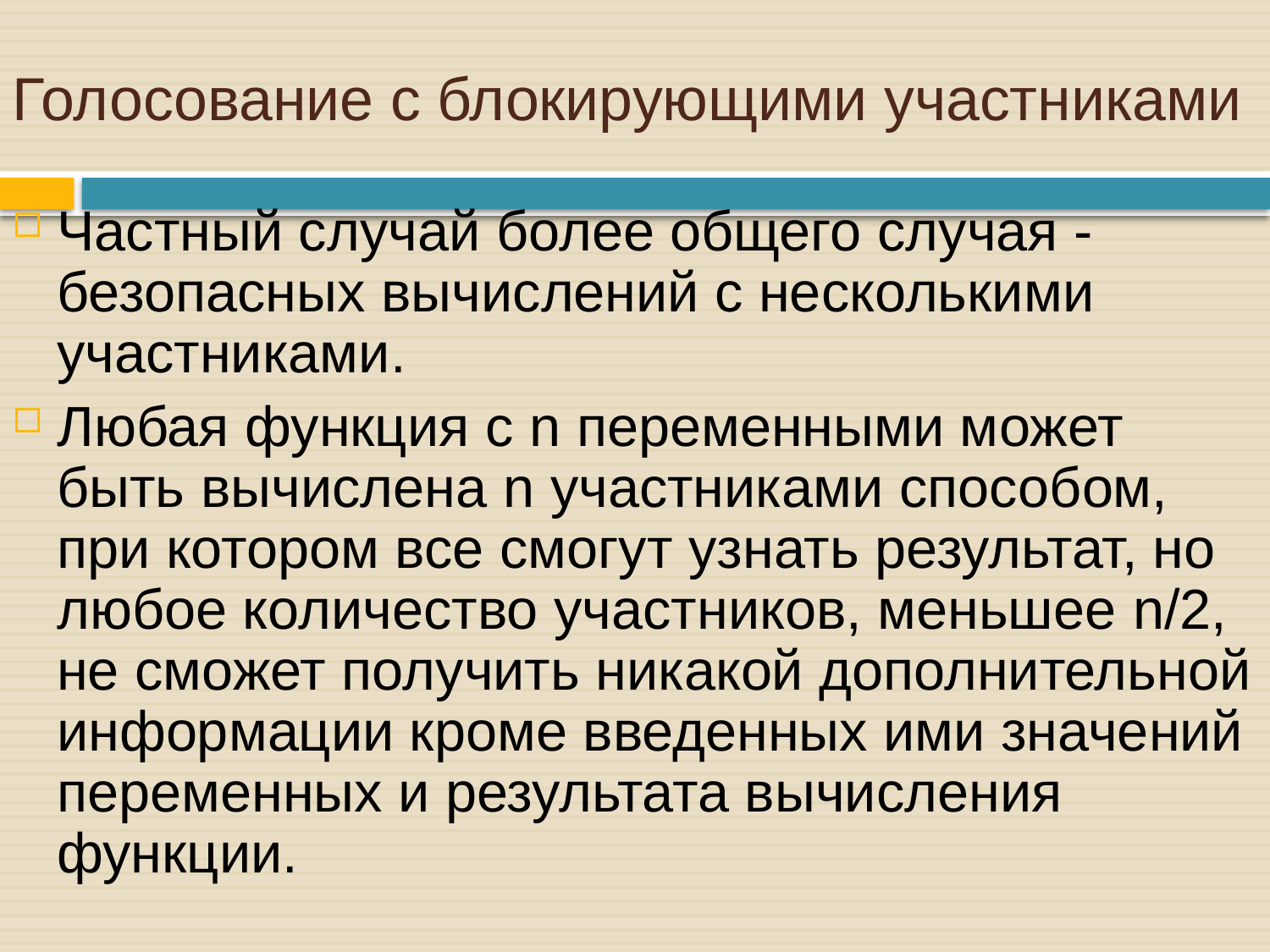

# Голосование с блокирующими участниками
Частный случай более общего случая - безопасных вычислений с несколькими участниками.
Любая функция с n переменными может быть вычислена n участниками способом, при котором все смогут узнать результат, но любое количество участников, меньшее n/2, не сможет получить никакой дополнительной информации кроме введенных ими значений переменных и результата вычисления функции.